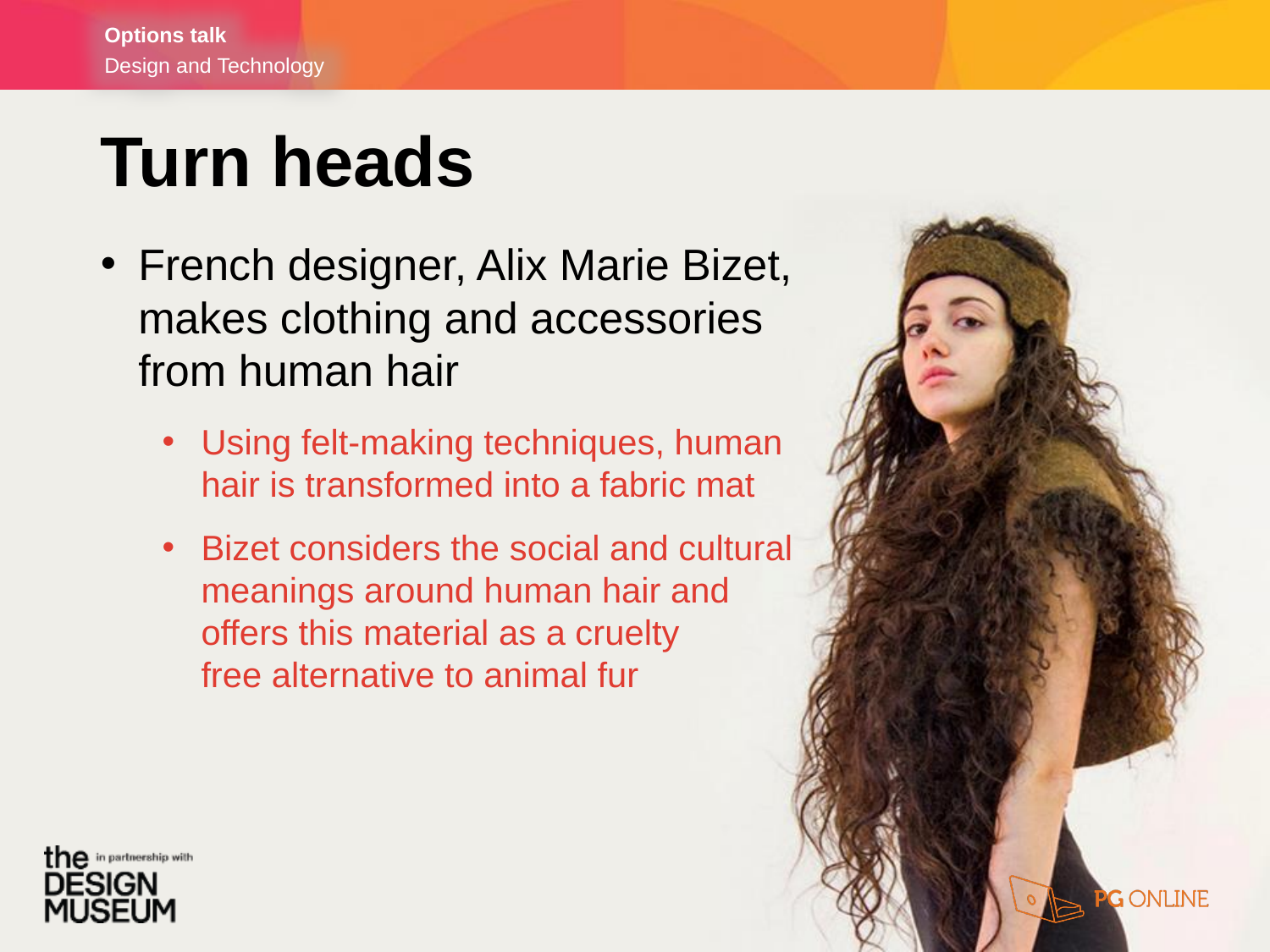

Turn heads
French designer, Alix Marie Bizet,
makes clothing and accessories
from human hair
Using felt-making techniques, human
hair is transformed into a fabric mat
Bizet considers the social and cultural
meanings around human hair and
offers this material as a cruelty
free alternative to animal fur